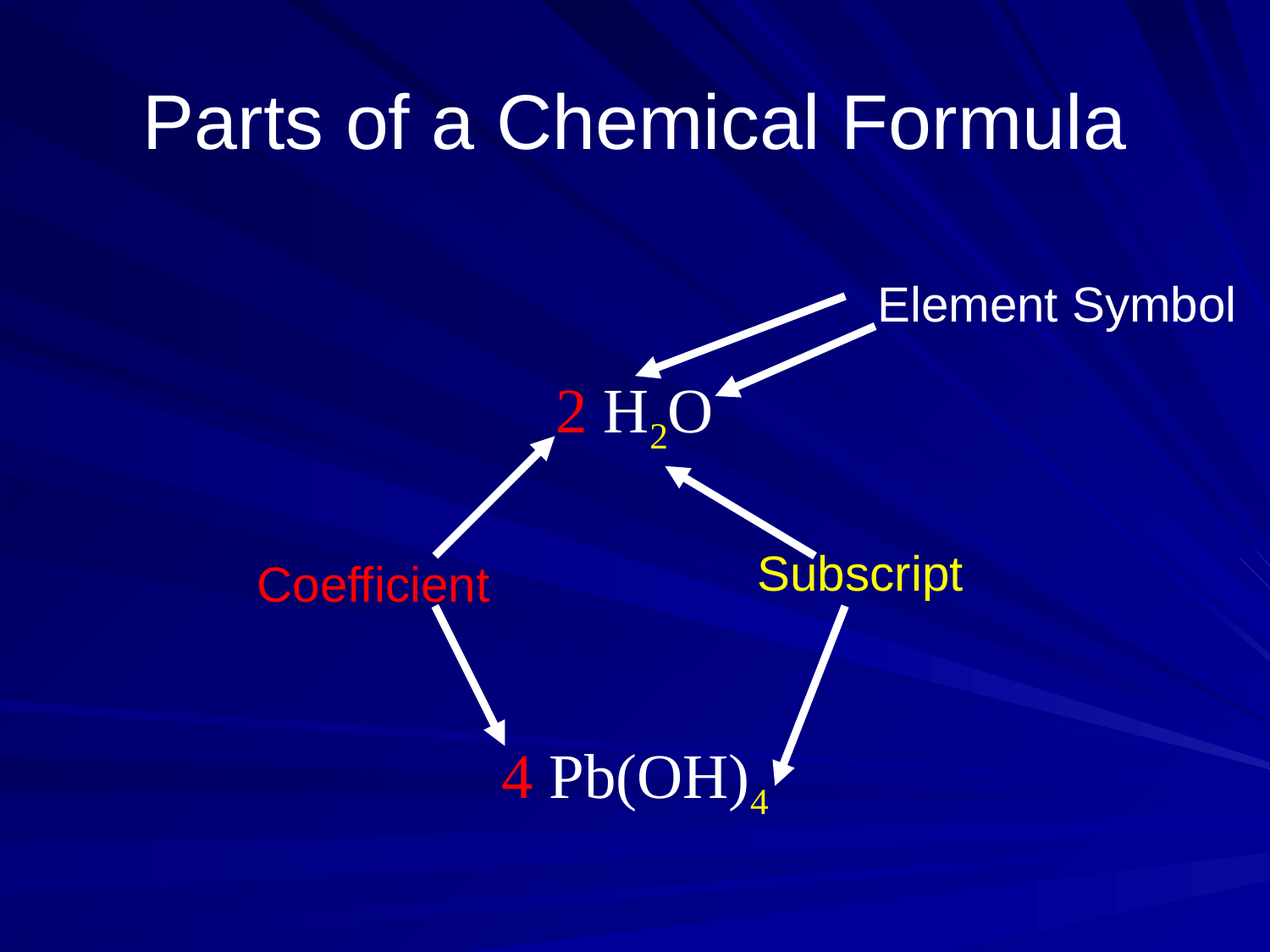

# Parts of a Chemical Formula

2 H2O

4 Pb(OH)4

Element Symbol

Subscript
Coefficient